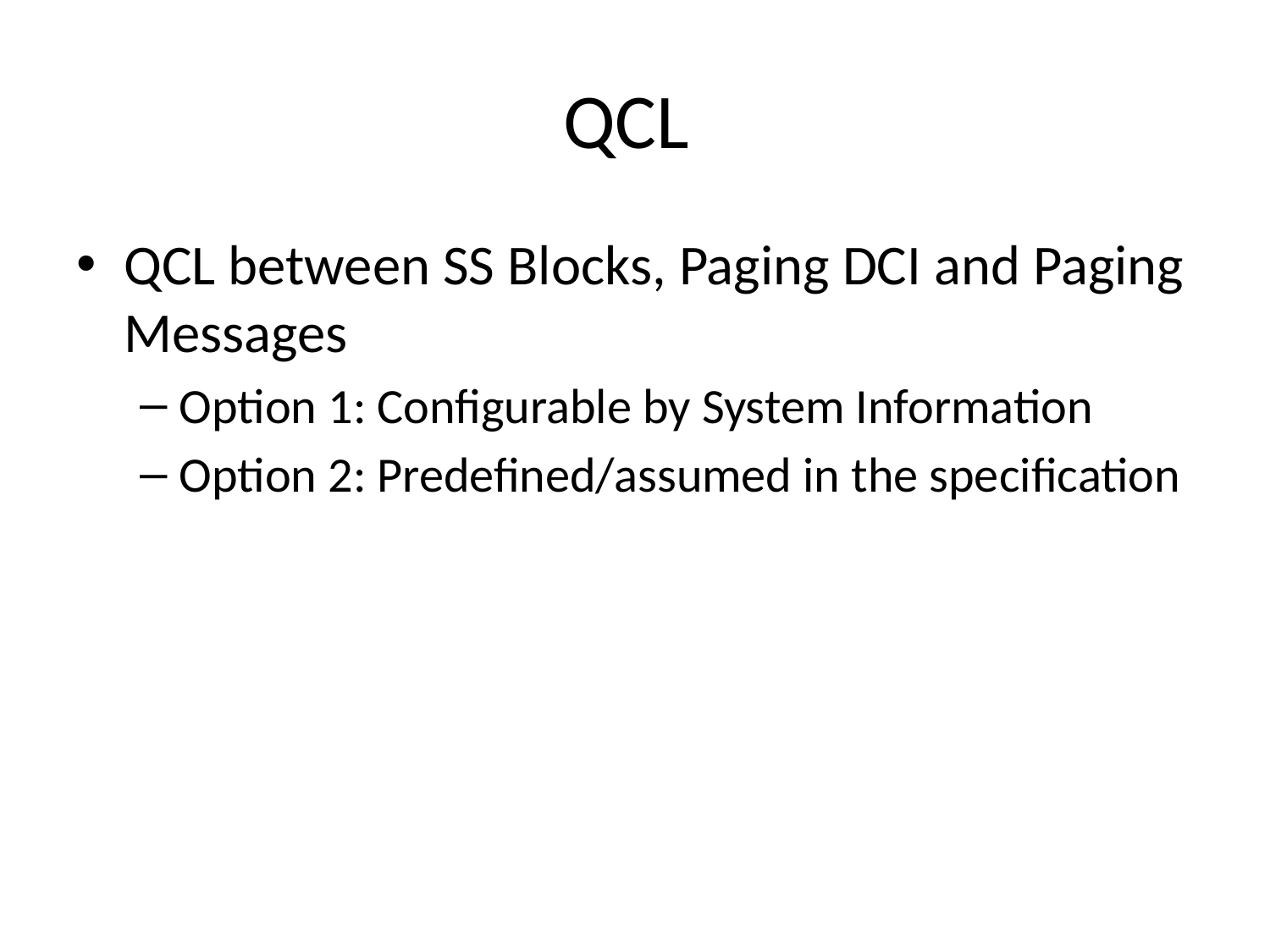

# QCL
QCL between SS Blocks, Paging DCI and Paging Messages
Option 1: Configurable by System Information
Option 2: Predefined/assumed in the specification